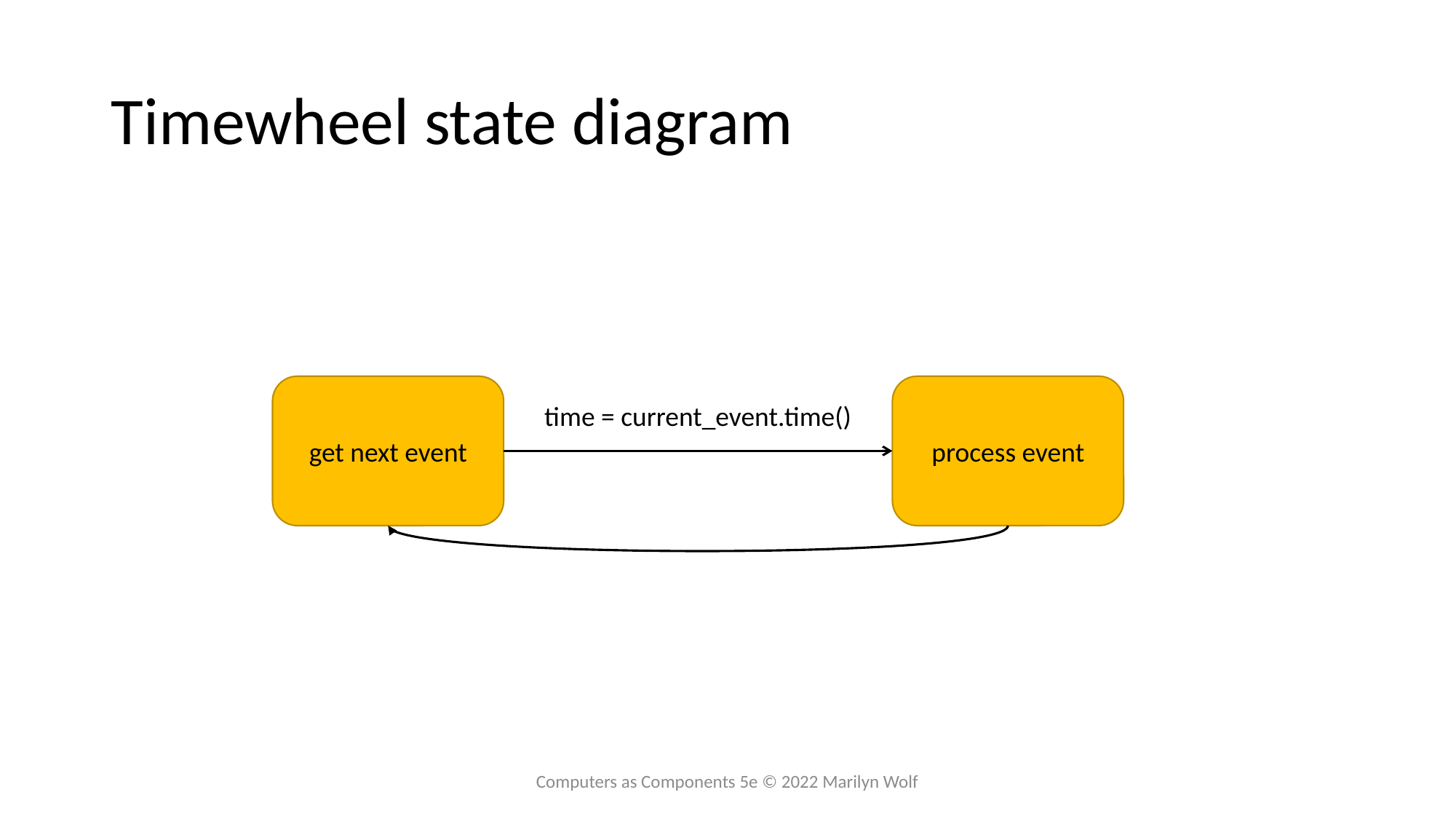

# Timewheel state diagram
get next event
process event
time = current_event.time()
Computers as Components 5e © 2022 Marilyn Wolf